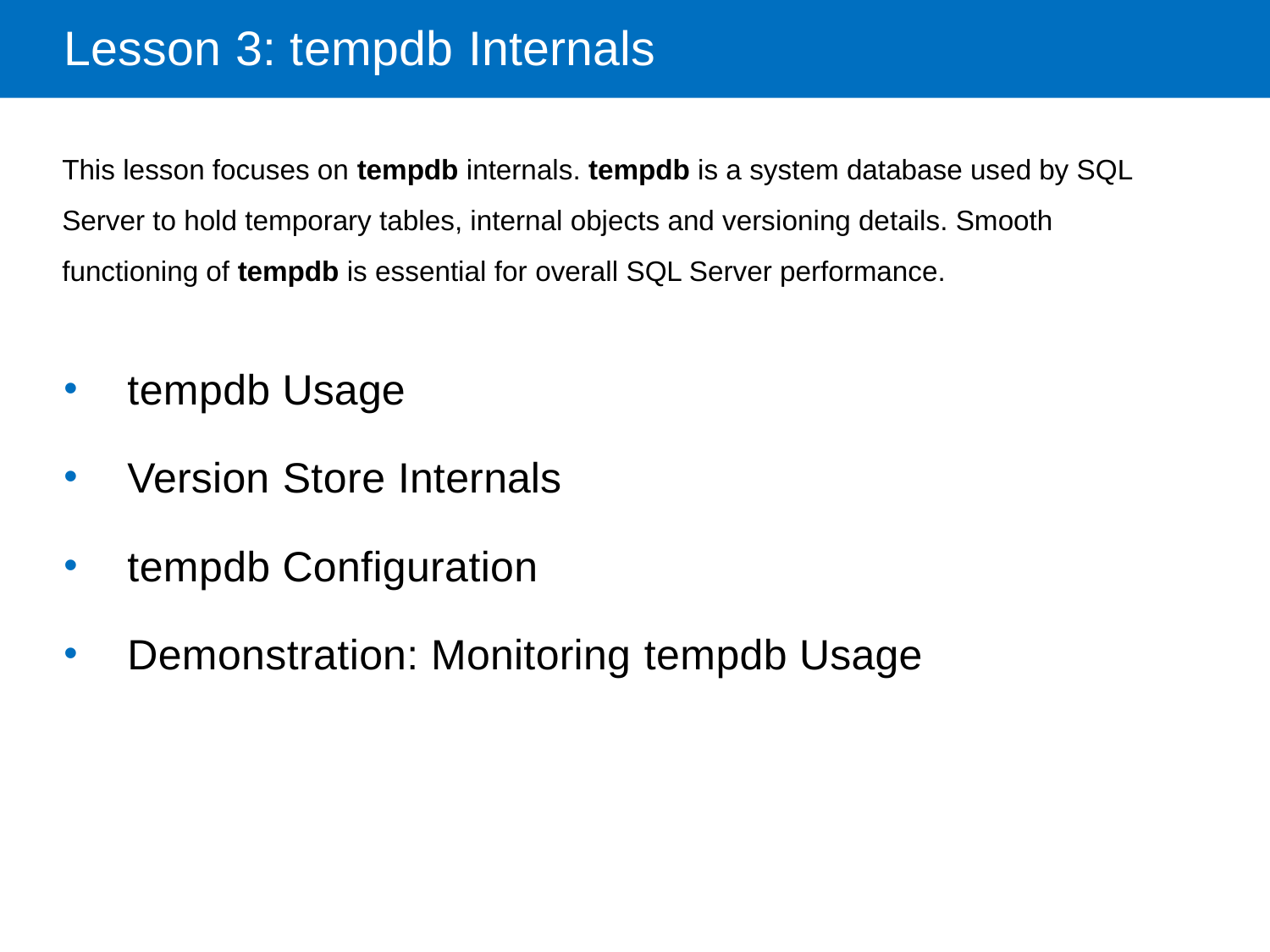

Lesson 3: tempdb Internals

This lesson focuses on tempdb internals. tempdb is a system database used by SQL Server to hold temporary tables, internal objects and versioning details. Smooth functioning of tempdb is essential for overall SQL Server performance.

tempdb Usage
Version Store Internals
tempdb Configuration
Demonstration: Monitoring tempdb Usage